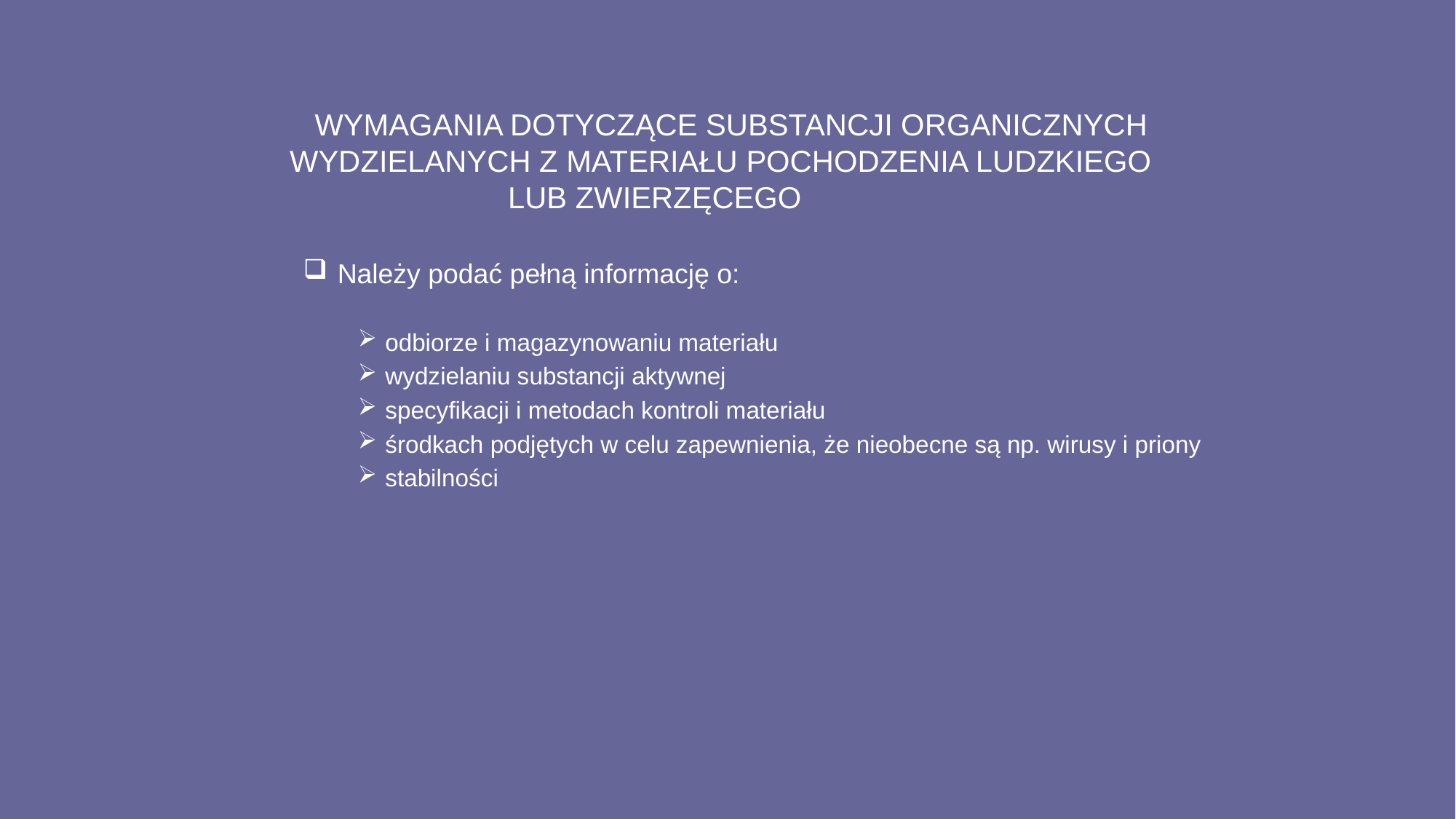

WYMAGANIA DOTYCZĄCE SUBSTANCJI ORGANICZNYCH WYDZIELANYCH Z MATERIAŁU POCHODZENIA LUDZKIEGO 			LUB ZWIERZĘCEGO
Należy podać pełną informację o:
odbiorze i magazynowaniu materiału
wydzielaniu substancji aktywnej
specyfikacji i metodach kontroli materiału
środkach podjętych w celu zapewnienia, że nieobecne są np. wirusy i priony
stabilności